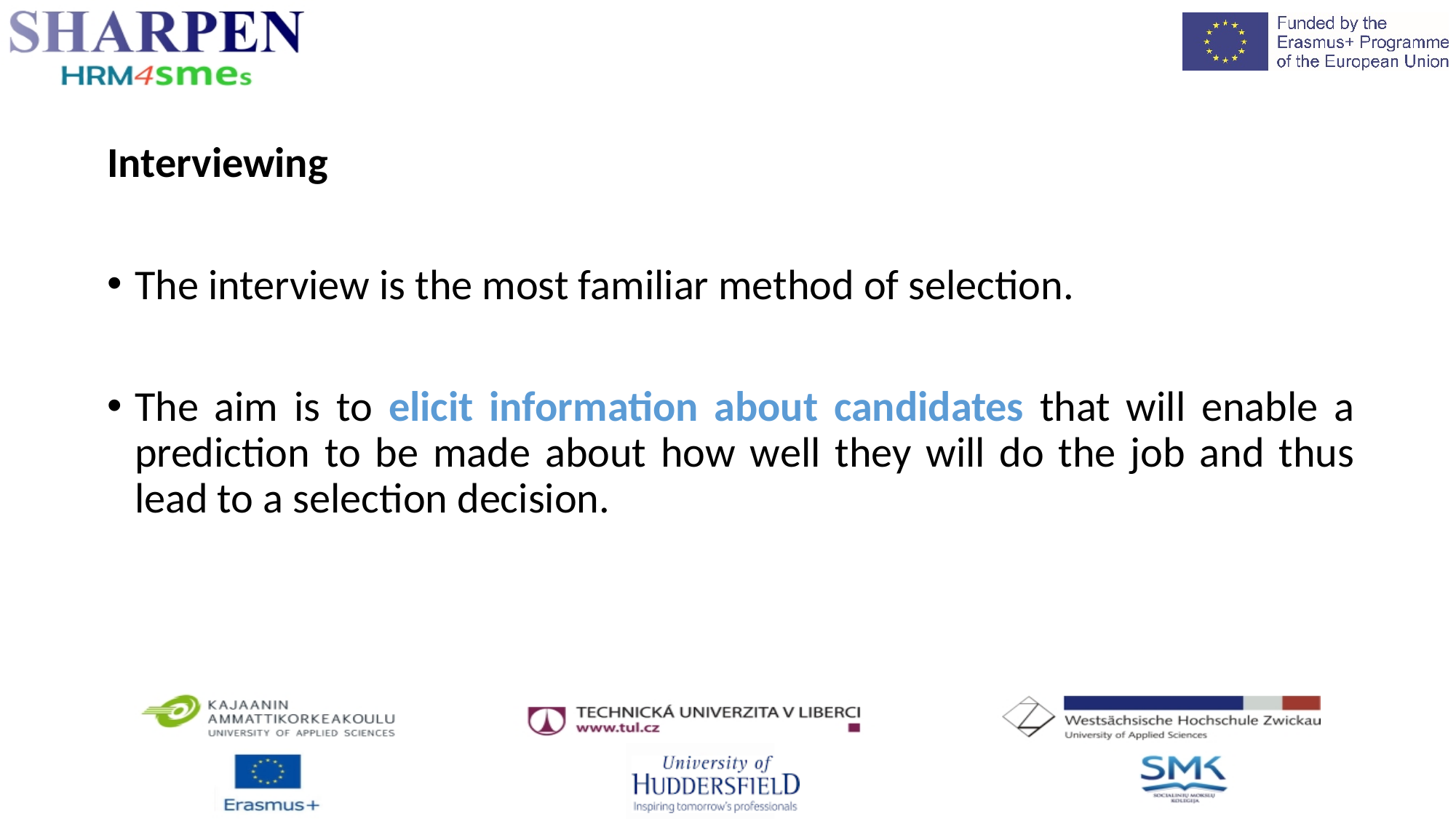

Interviewing

The interview is the most familiar method of selection.

The aim is to elicit information about candidates that will enable a prediction to be made about how well they will do the job and thus lead to a selection decision.